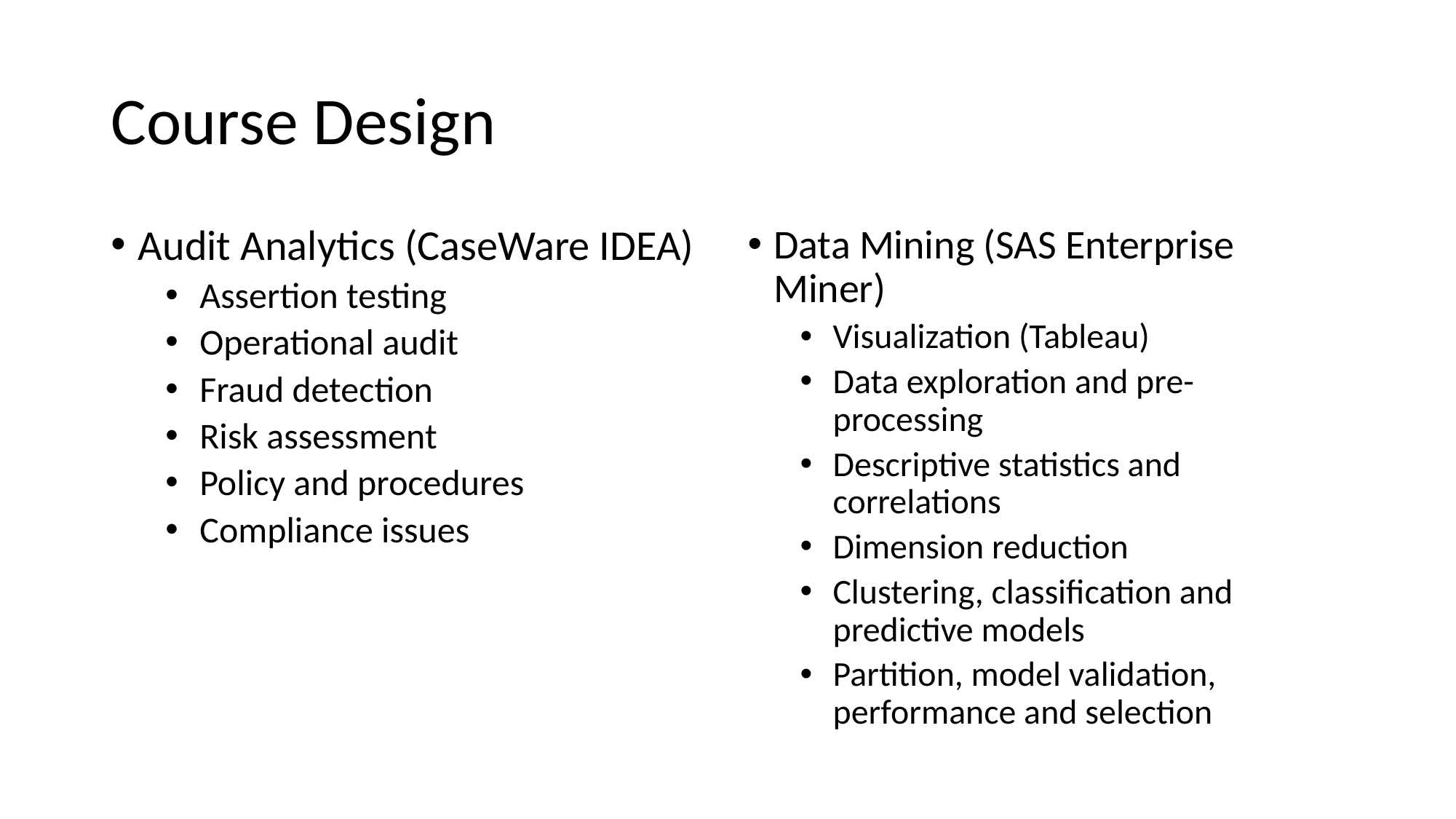

# Course Design
Audit Analytics (CaseWare IDEA)
Assertion testing
Operational audit
Fraud detection
Risk assessment
Policy and procedures
Compliance issues
Data Mining (SAS Enterprise Miner)
Visualization (Tableau)
Data exploration and pre-processing
Descriptive statistics and correlations
Dimension reduction
Clustering, classification and predictive models
Partition, model validation, performance and selection